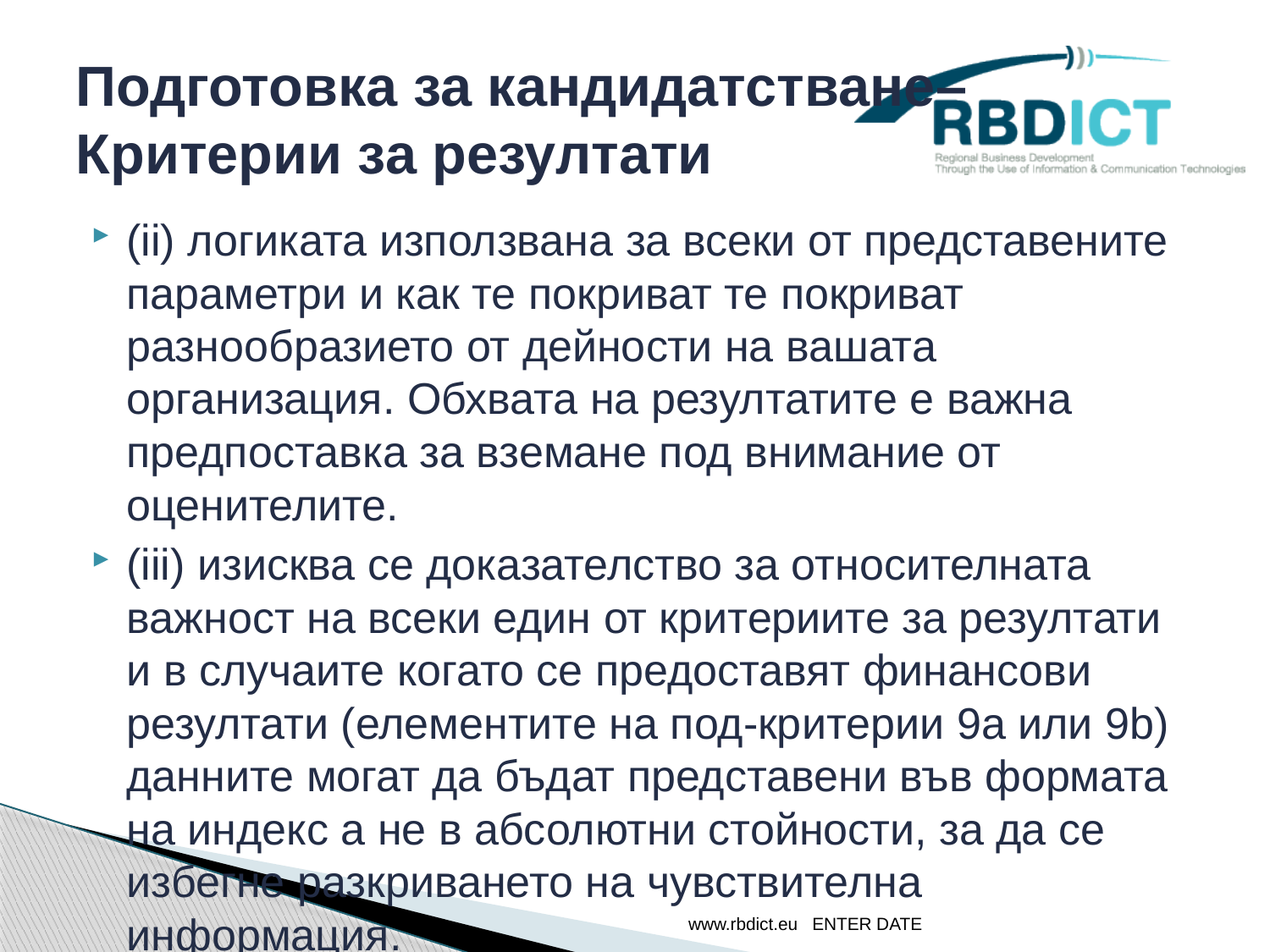

# Подготовка за кандидатстване– Критерии за резултати
(ii) логиката използвана за всеки от представените параметри и как те покриват те покриват разнообразието от дейности на вашата организация. Обхвата на резултатите е важна предпоставка за вземане под внимание от оценителите.
(iii) изисква се доказателство за относителната важност на всеки един от критериите за резултати и в случаите когато се предоставят финансови резултати (елементите на под-критерии 9a или 9b) данните могат да бъдат представени във формата на индекс а не в абсолютни стойности, за да се избегне разкриването на чувствителна информация.
www.rbdict.eu   ENTER DATE